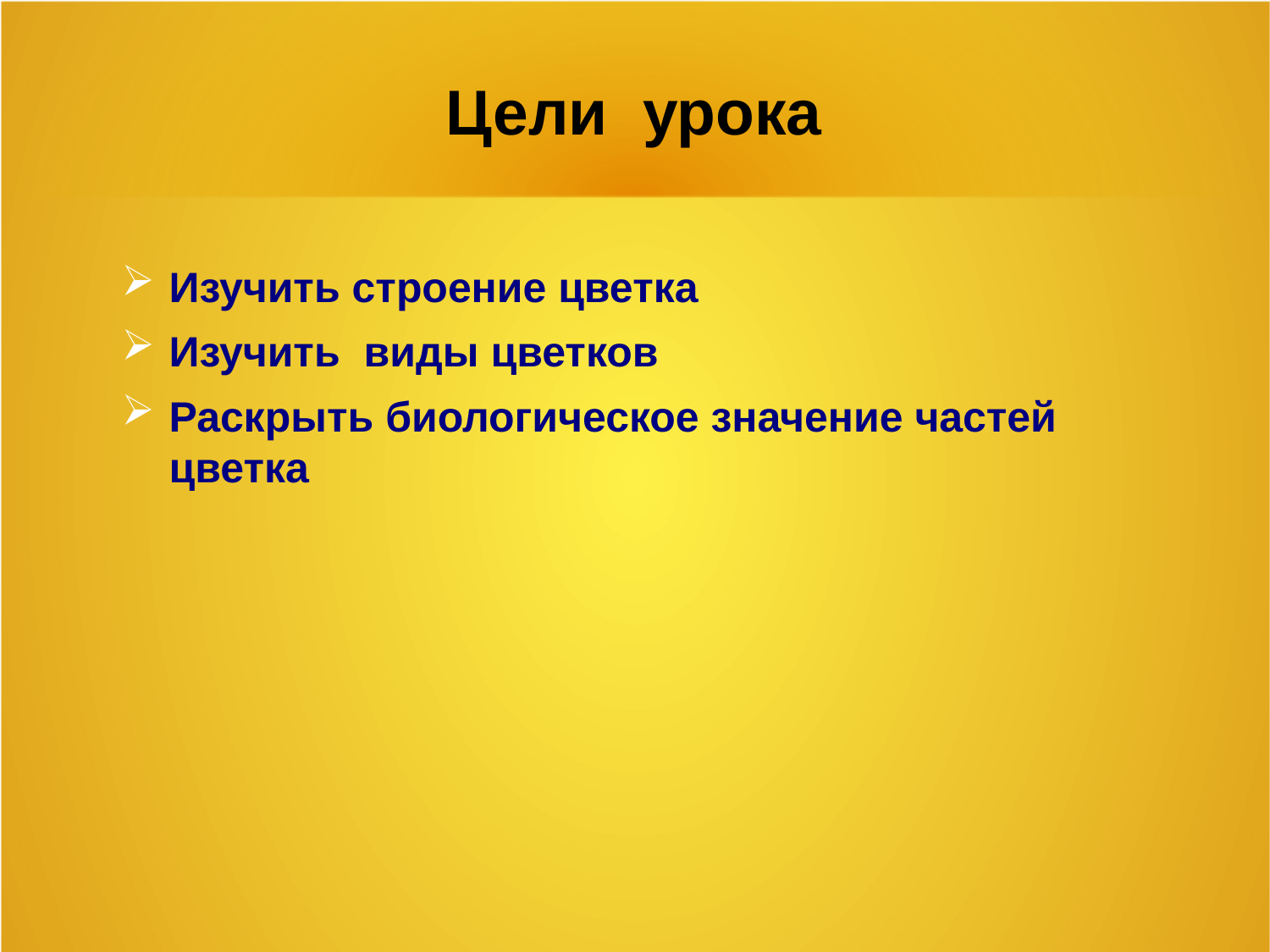

Цели  урока

Изучить строение цветка
Изучить  виды цветков
Раскрыть биологическое значение частей цветка